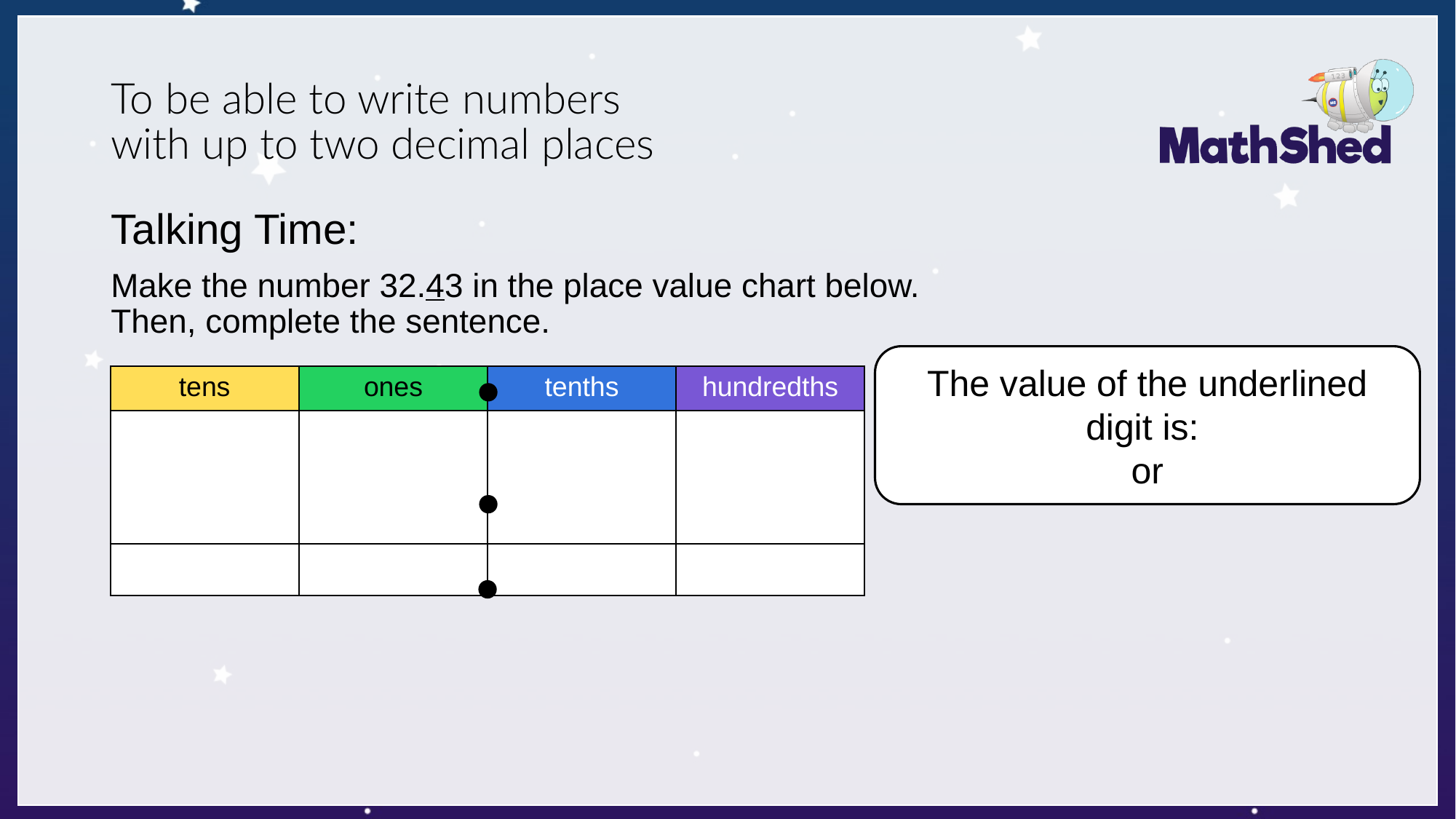

# To be able to write numbers with up to two decimal places
Talking Time:
Make the number 32.43 in the place value chart below.
Then, complete the sentence.

The value of the underlined digit is:
 or
| tens | ones | tenths | hundredths |
| --- | --- | --- | --- |
|  |  |  |  |
|  |  |  |  |